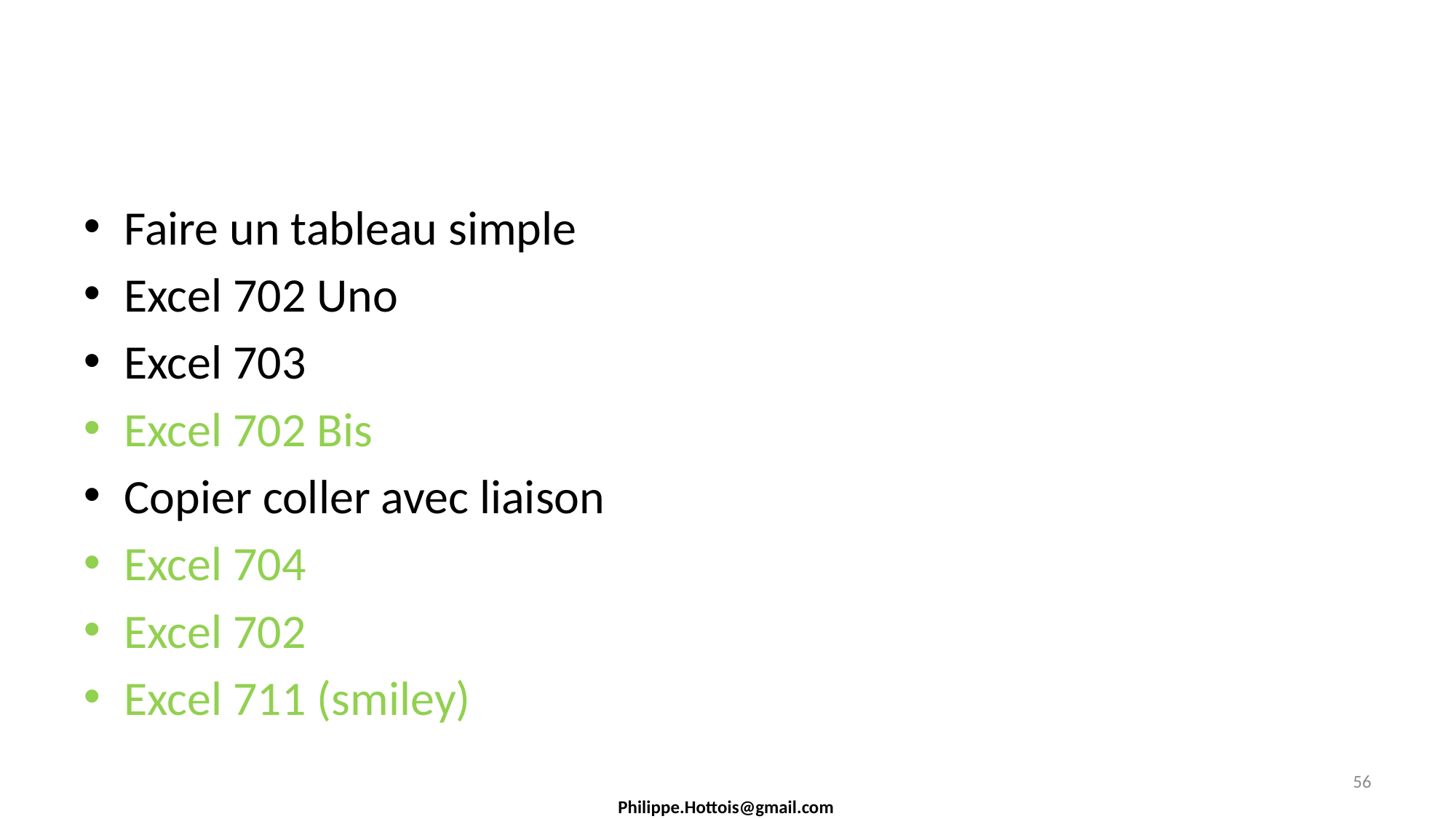

# Exercice
Faire un tableau simple
Excel 702 Uno
Excel 703
Excel 702 Bis
Copier coller avec liaison
Excel 704
Excel 702
Excel 711 (smiley)
56